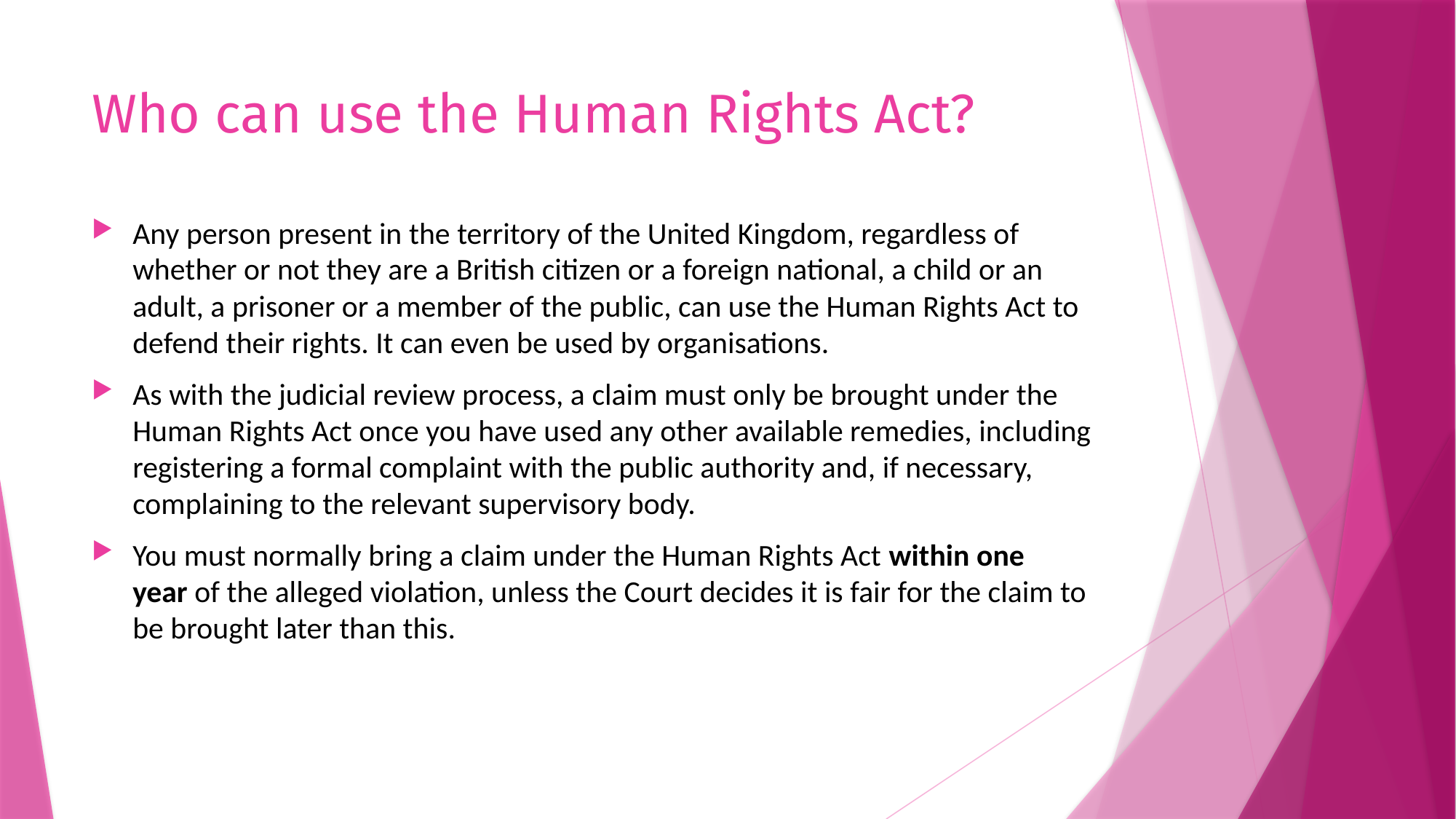

# Who can use the Human Rights Act?
Any person present in the territory of the United Kingdom, regardless of whether or not they are a British citizen or a foreign national, a child or an adult, a prisoner or a member of the public, can use the Human Rights Act to defend their rights. It can even be used by organisations.
As with the judicial review process, a claim must only be brought under the Human Rights Act once you have used any other available remedies, including registering a formal complaint with the public authority and, if necessary, complaining to the relevant supervisory body.
You must normally bring a claim under the Human Rights Act within one year of the alleged violation, unless the Court decides it is fair for the claim to be brought later than this.